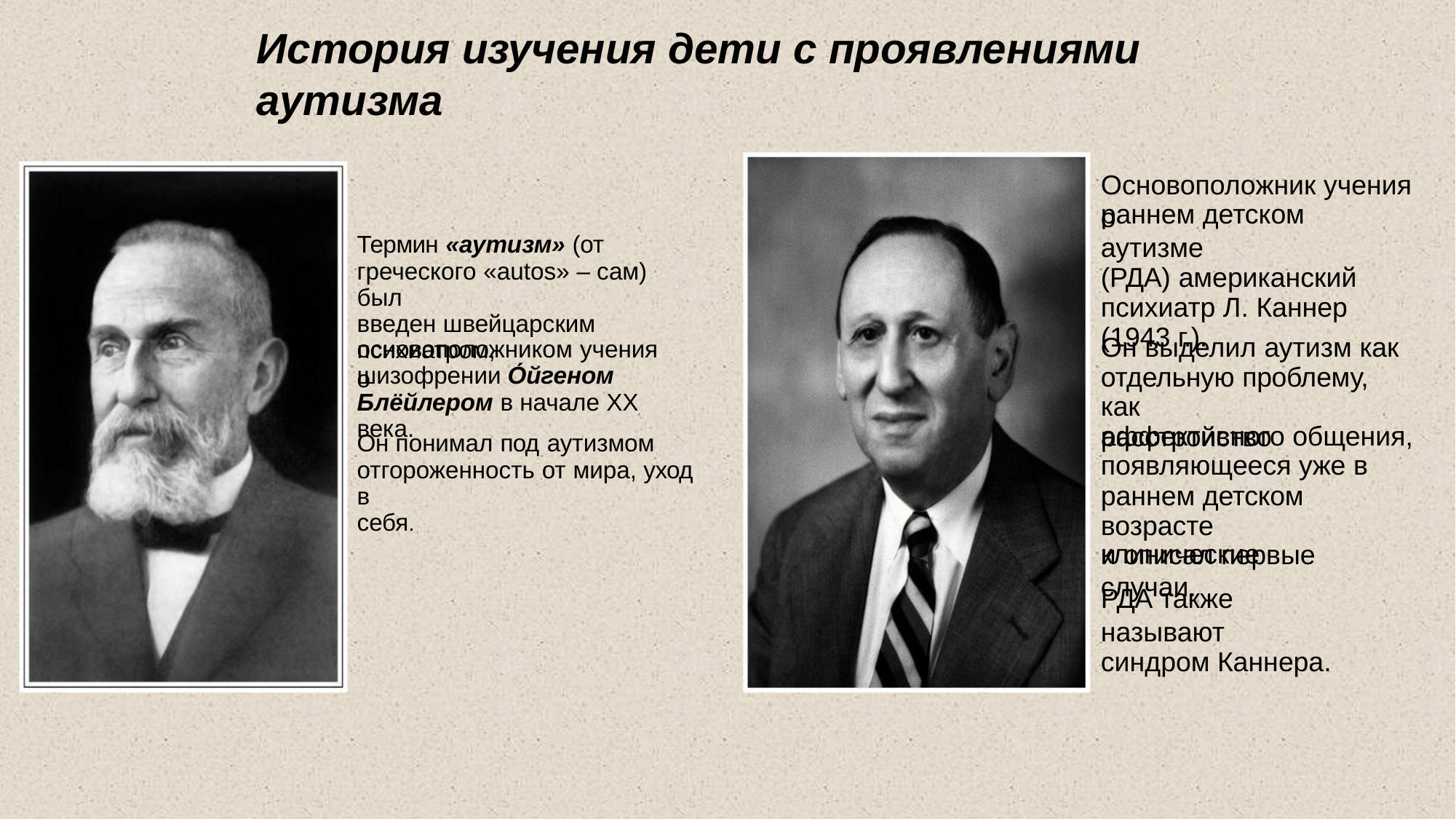

История изучения дети с проявлениями аутизма
Основоположник учения о
раннем детском аутизме
(РДА) американский
психиатр Л. Каннер
(1943 г.).
Термин «аутизм» (от
греческого «autos» – сам) был
введен швейцарским
психиатром,
Он выделил аутизм как
отдельную проблему, как
расстройство
основоположником учения о
шизофрении О́йгеном
Блёйлером в начале ХХ века.
аффективного общения,
появляющееся уже в
раннем детском возрасте
и описал первые
Он понимал под аутизмом
отгороженность от мира, уход в
себя.
клинические случаи.
РДА также называют
синдром Каннера.